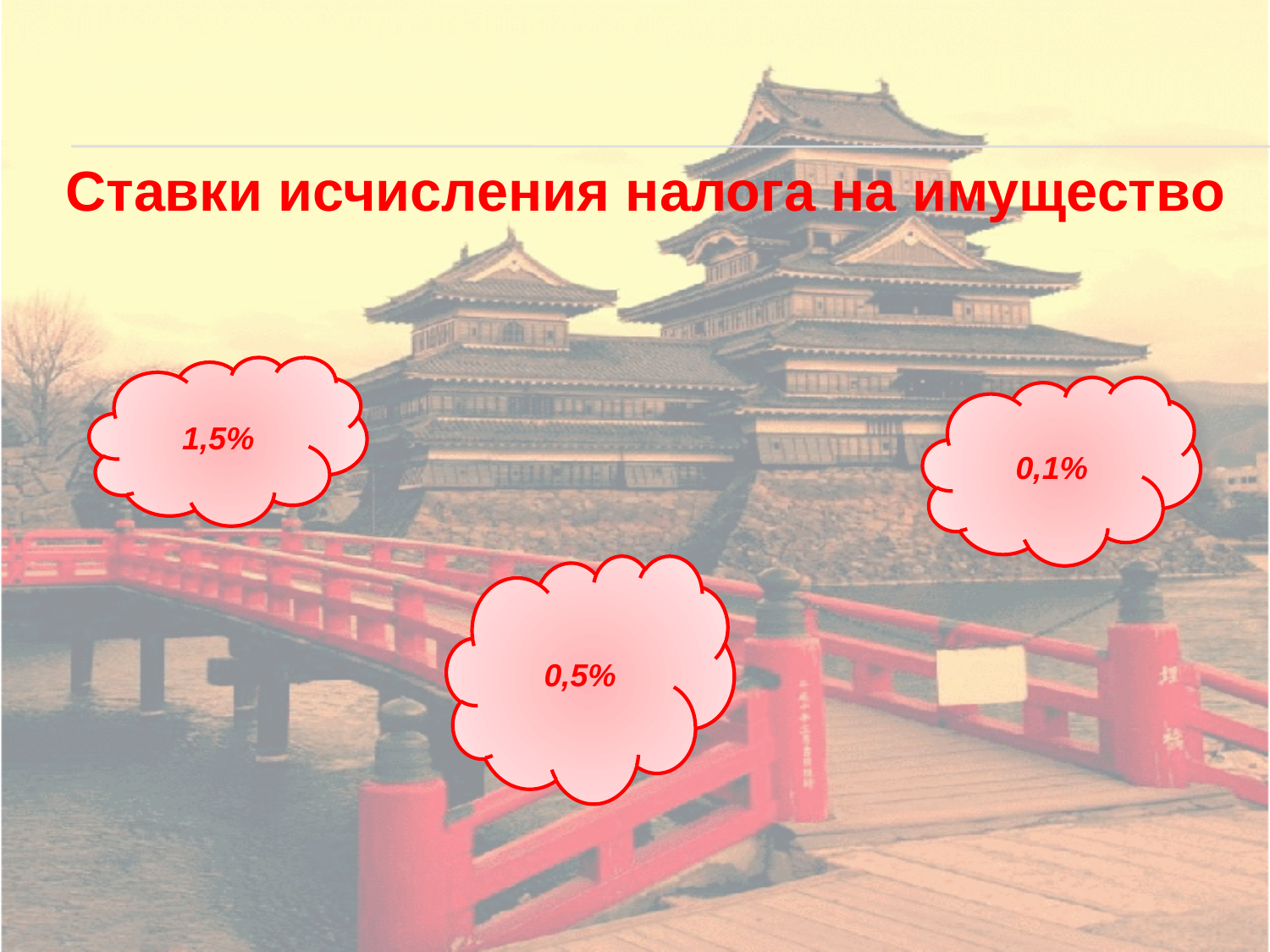

Ставки исчисления налога на имущество
1,5%
0,1%
0,5%